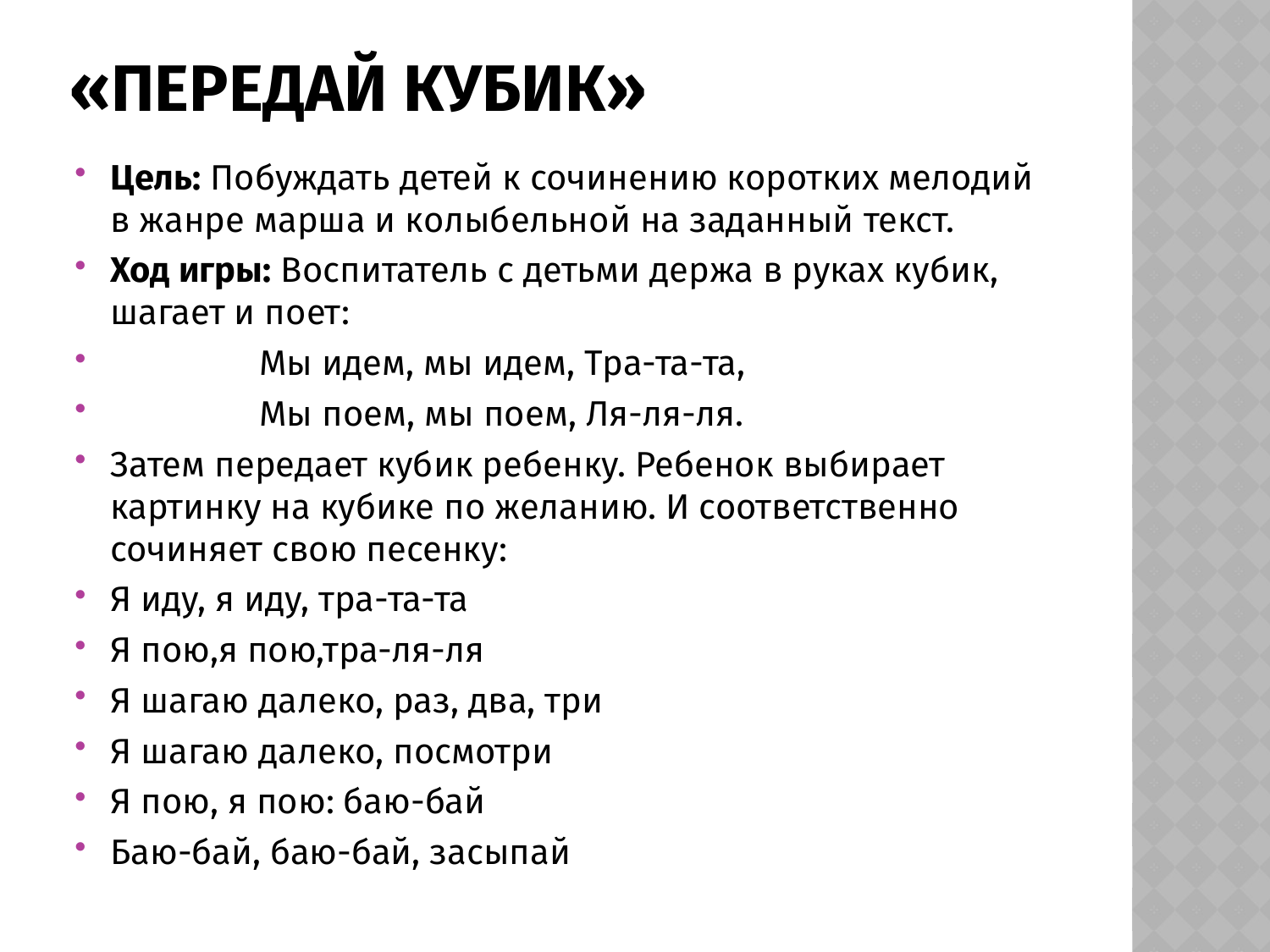

# «Передай кубик»
Цель: Побуждать детей к сочинению коротких мелодий в жанре марша и колыбельной на заданный текст.
Ход игры: Воспитатель с детьми держа в руках кубик, шагает и поет:
                Мы идем, мы идем, Тра-та-та,
                Мы поем, мы поем, Ля-ля-ля.
Затем передает кубик ребенку. Ребенок выбирает картинку на кубике по желанию. И соответственно сочиняет свою песенку:
Я иду, я иду, тра-та-та
Я пою,я пою,тра-ля-ля
Я шагаю далеко, раз, два, три
Я шагаю далеко, посмотри
Я пою, я пою: баю-бай
Баю-бай, баю-бай, засыпай